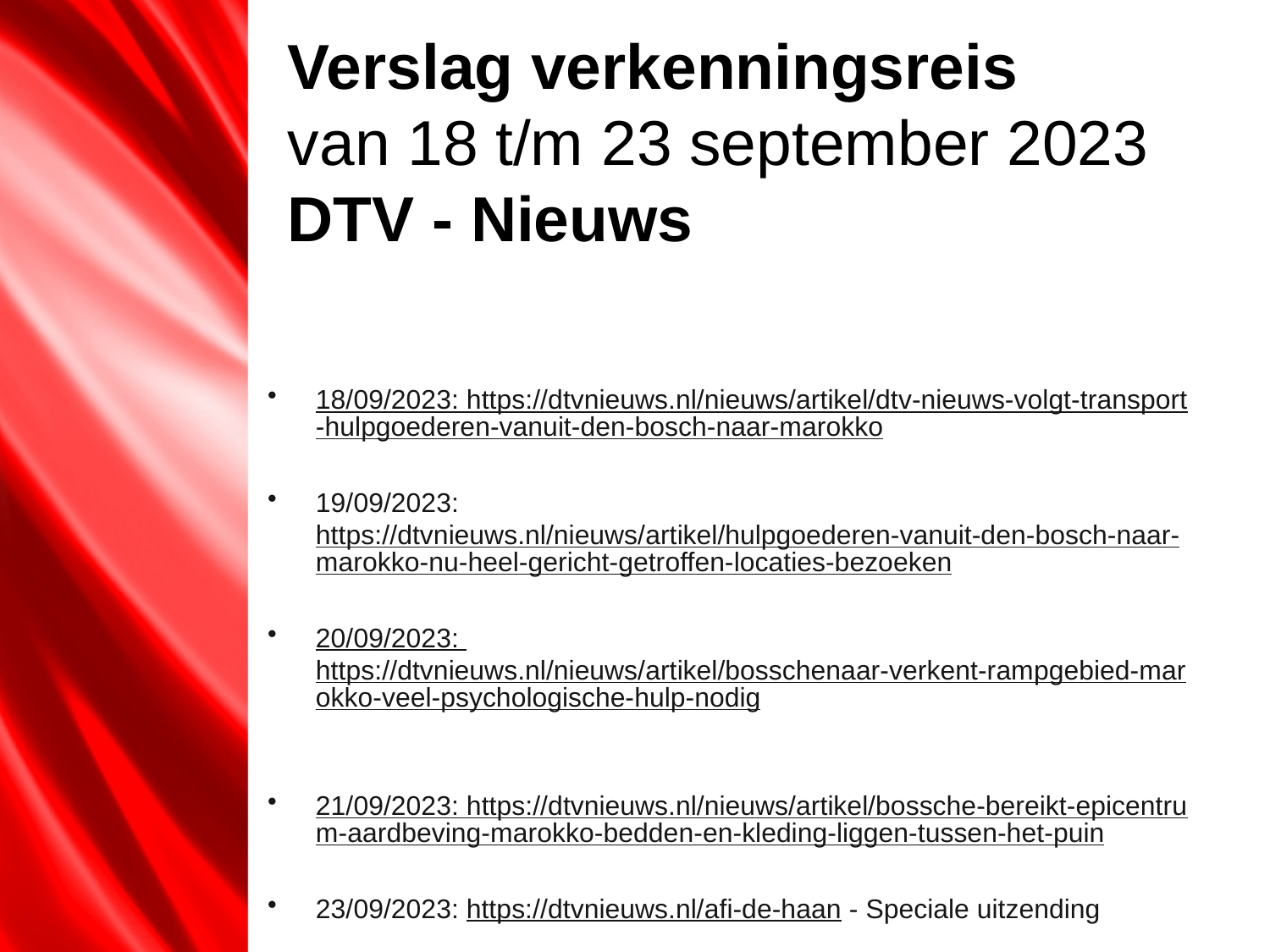

# Verslag verkenningsreis van 18 t/m 23 september 2023 DTV - Nieuws
18/09/2023: https://dtvnieuws.nl/nieuws/artikel/dtv-nieuws-volgt-transport-hulpgoederen-vanuit-den-bosch-naar-marokko

19/09/2023: https://dtvnieuws.nl/nieuws/artikel/hulpgoederen-vanuit-den-bosch-naar-marokko-nu-heel-gericht-getroffen-locaties-bezoeken

20/09/2023: https://dtvnieuws.nl/nieuws/artikel/bosschenaar-verkent-rampgebied-marokko-veel-psychologische-hulp-nodig

21/09/2023: https://dtvnieuws.nl/nieuws/artikel/bossche-bereikt-epicentrum-aardbeving-marokko-bedden-en-kleding-liggen-tussen-het-puin

23/09/2023: https://dtvnieuws.nl/afi-de-haan - Speciale uitzending